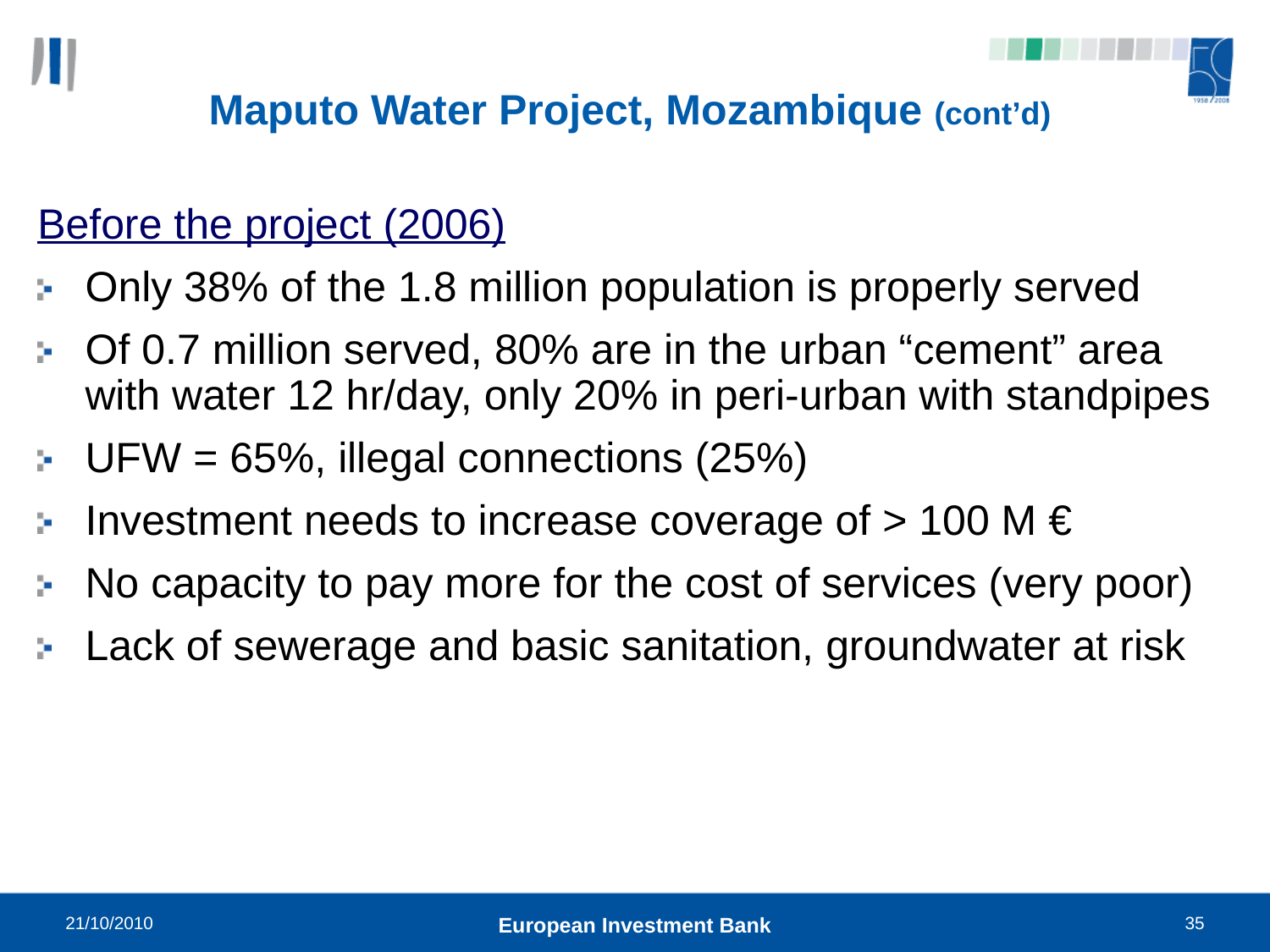

# Maputo Water Project, Mozambique (cont’d)
Before the project (2006)
Only 38% of the 1.8 million population is properly served
Of 0.7 million served, 80% are in the urban “cement” area with water 12 hr/day, only 20% in peri-urban with standpipes
UFW = 65%, illegal connections (25%)
Investment needs to increase coverage of > 100 M €
No capacity to pay more for the cost of services (very poor)
Lack of sewerage and basic sanitation, groundwater at risk
21/10/2010
European Investment Bank
35